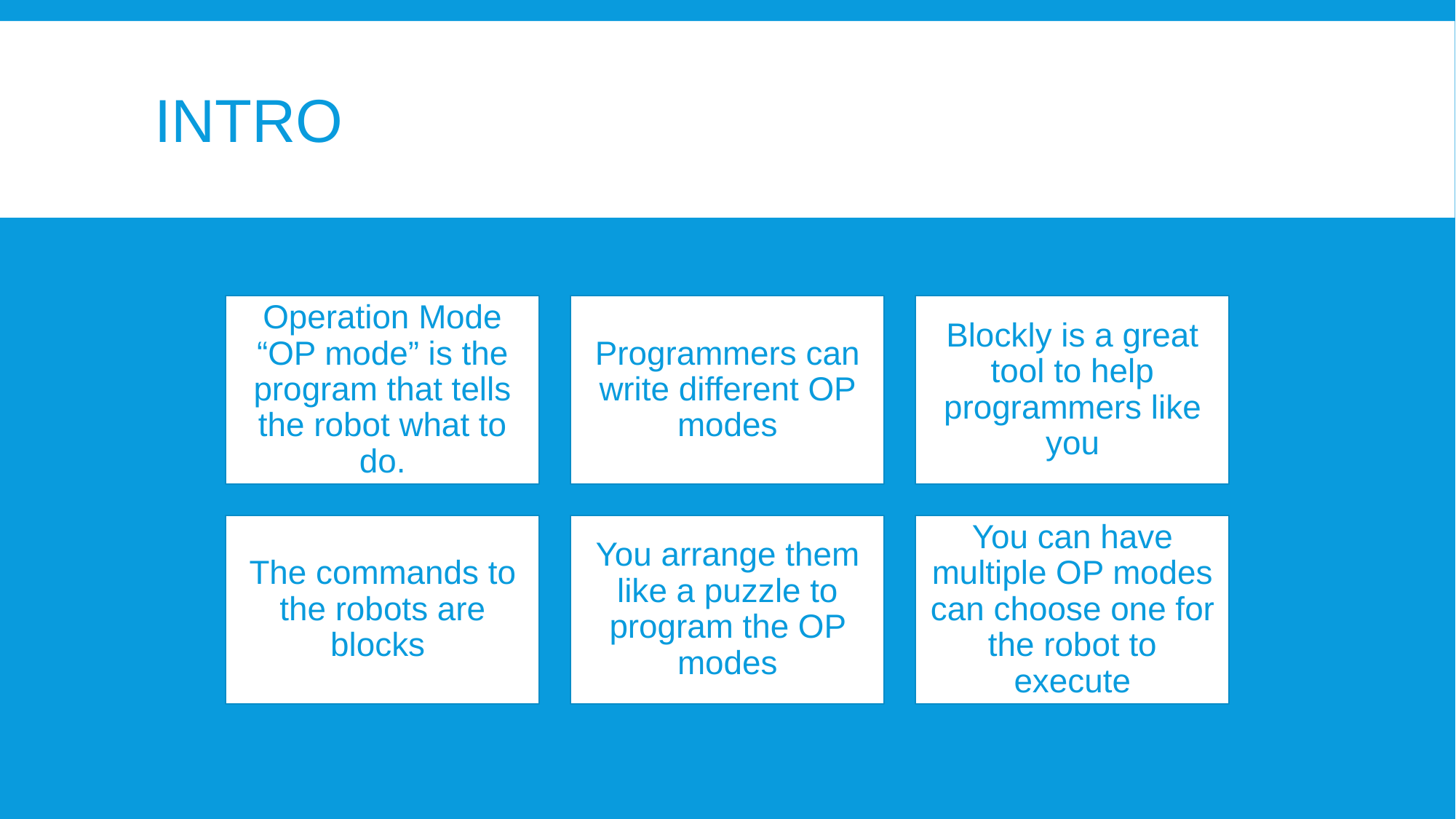

# Intro
Operation Mode “OP mode” is the program that tells the robot what to do.
Programmers can write different OP modes
Blockly is a great tool to help programmers like you
The commands to the robots are blocks
You arrange them like a puzzle to program the OP modes
You can have multiple OP modes can choose one for the robot to execute